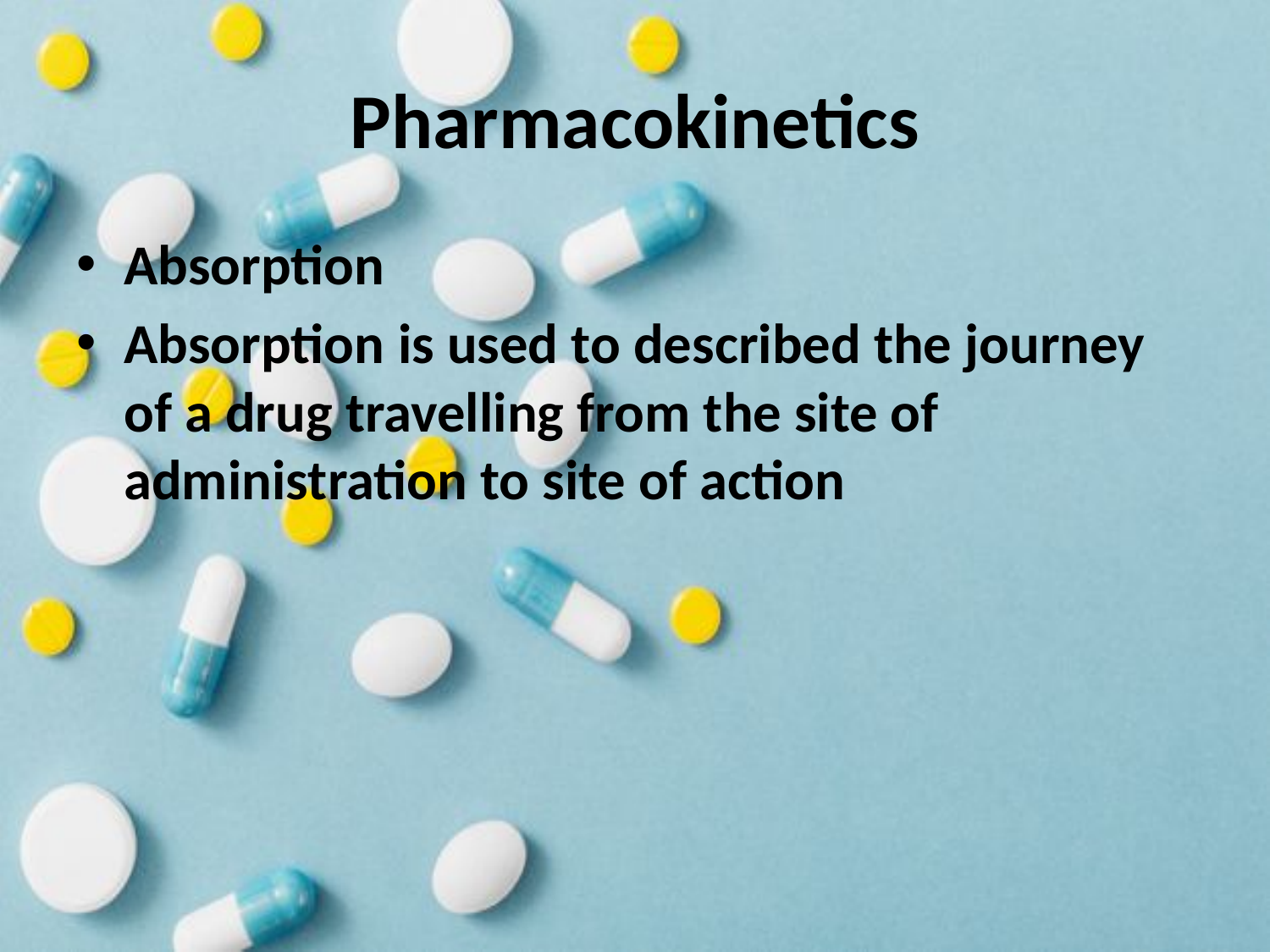

# Pharmacokinetics
Absorption
Absorption is used to described the journey of a drug travelling from the site of administration to site of action